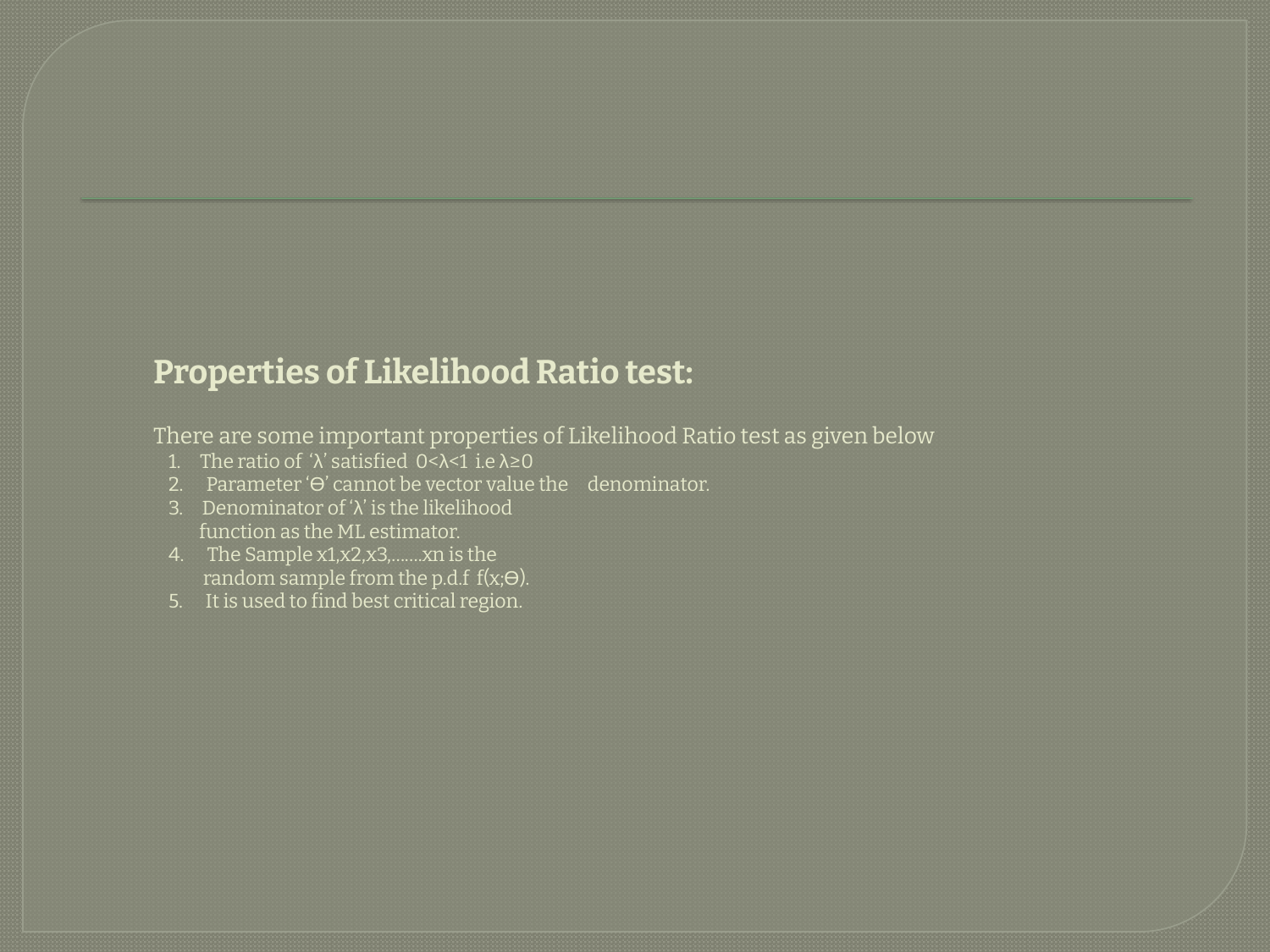

# Properties of Likelihood Ratio test: There are some important properties of Likelihood Ratio test as given below 1.     The ratio of  ‘λ’ satisfied  0<λ<1  i.e λ≥0 2.      Parameter ‘Ɵ’ cannot be vector value the     denominator. 3.     Denominator of ‘λ’ is the likelihood function as the ML estimator. 4.      The Sample x1,x2,x3,…….xn is the random sample from the p.d.f  f(x;Ɵ). 5.      It is used to find best critical region.